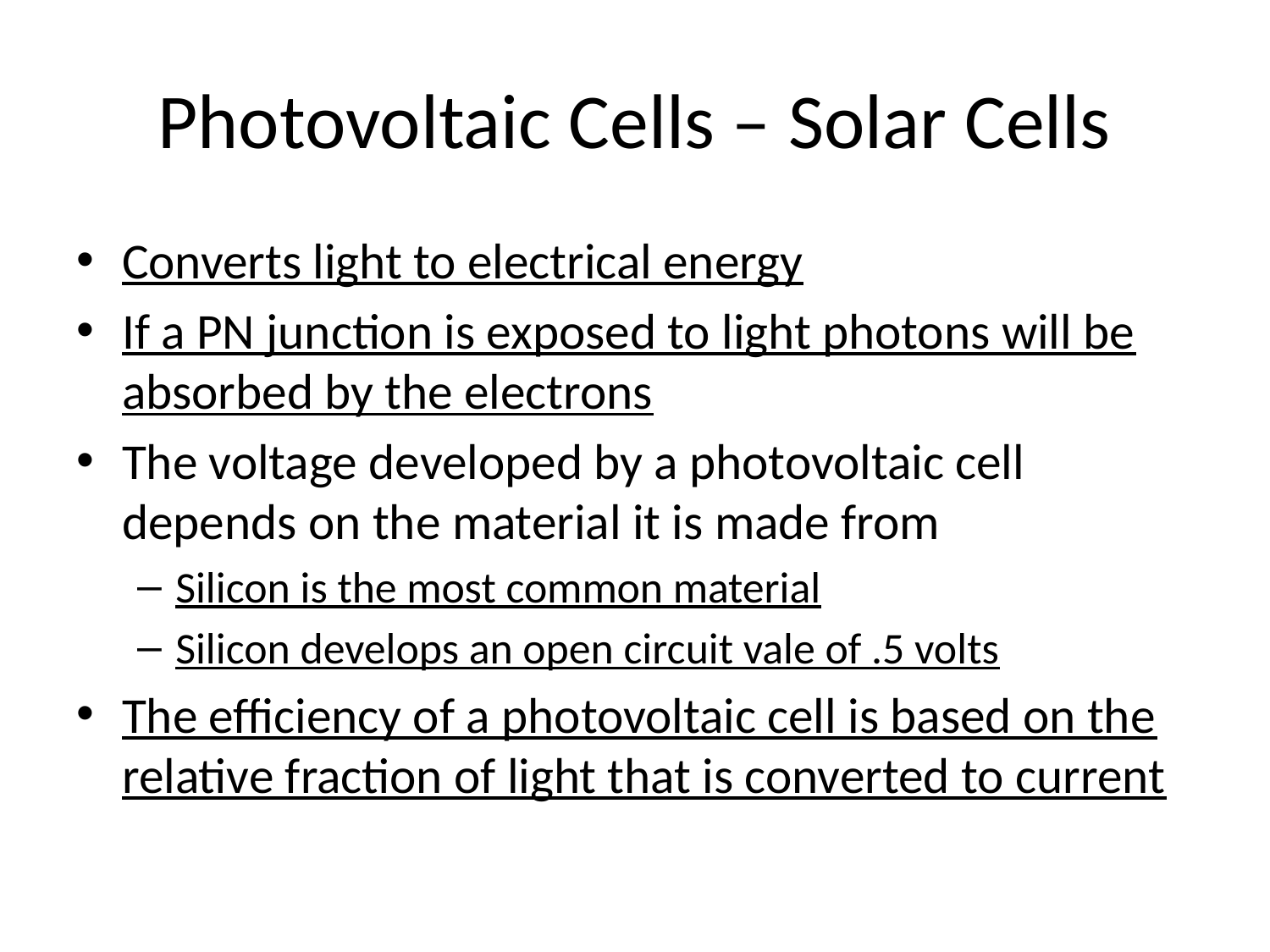

# Photovoltaic Cells – Solar Cells
Converts light to electrical energy
If a PN junction is exposed to light photons will be absorbed by the electrons
The voltage developed by a photovoltaic cell depends on the material it is made from
Silicon is the most common material
Silicon develops an open circuit vale of .5 volts
The efficiency of a photovoltaic cell is based on the relative fraction of light that is converted to current